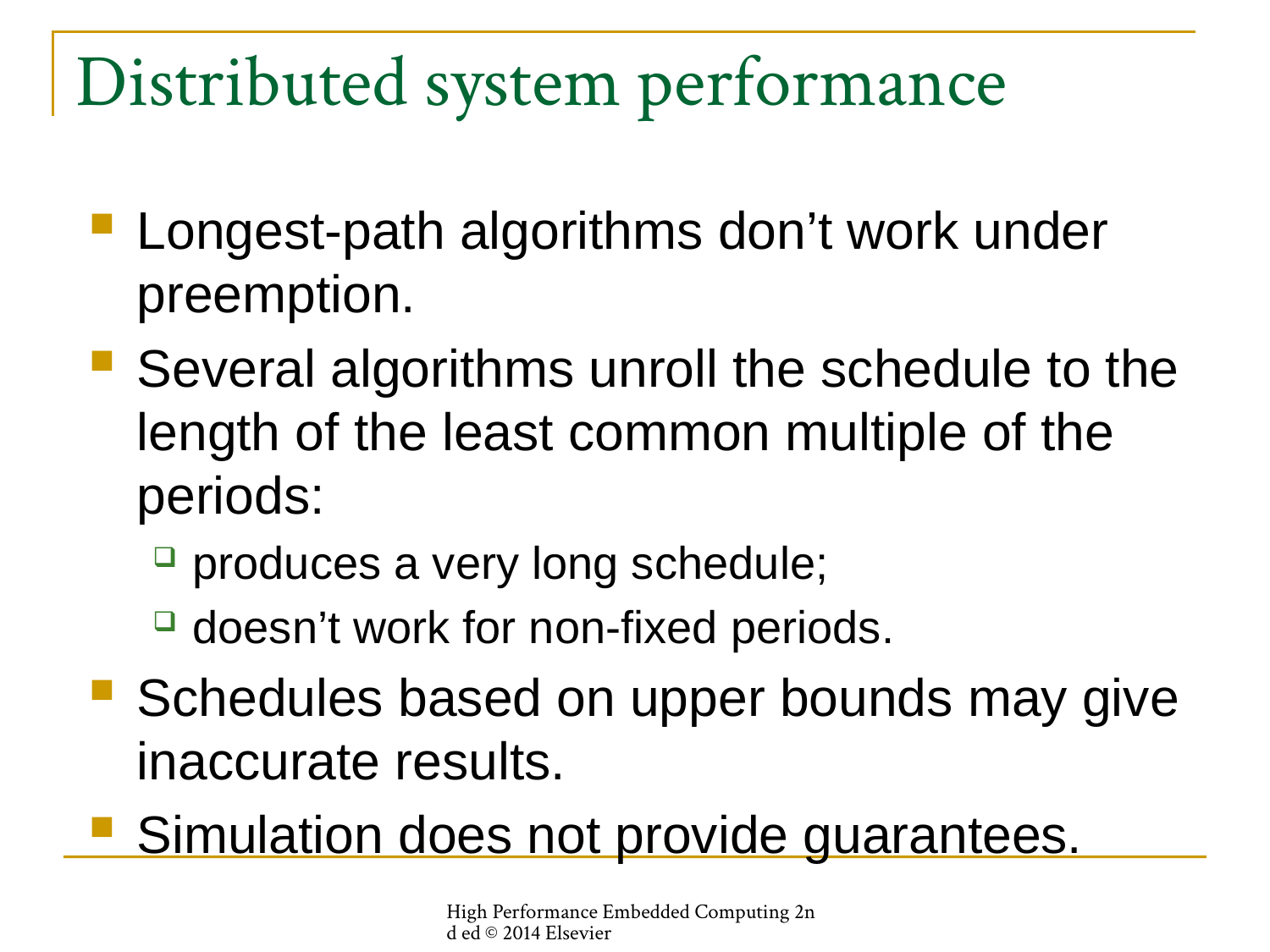

# Distributed system performance
Longest-path algorithms don’t work under preemption.
Several algorithms unroll the schedule to the length of the least common multiple of the periods:
produces a very long schedule;
doesn’t work for non-fixed periods.
Schedules based on upper bounds may give inaccurate results.
Simulation does not provide guarantees.
High Performance Embedded Computing 2nd ed © 2014 Elsevier